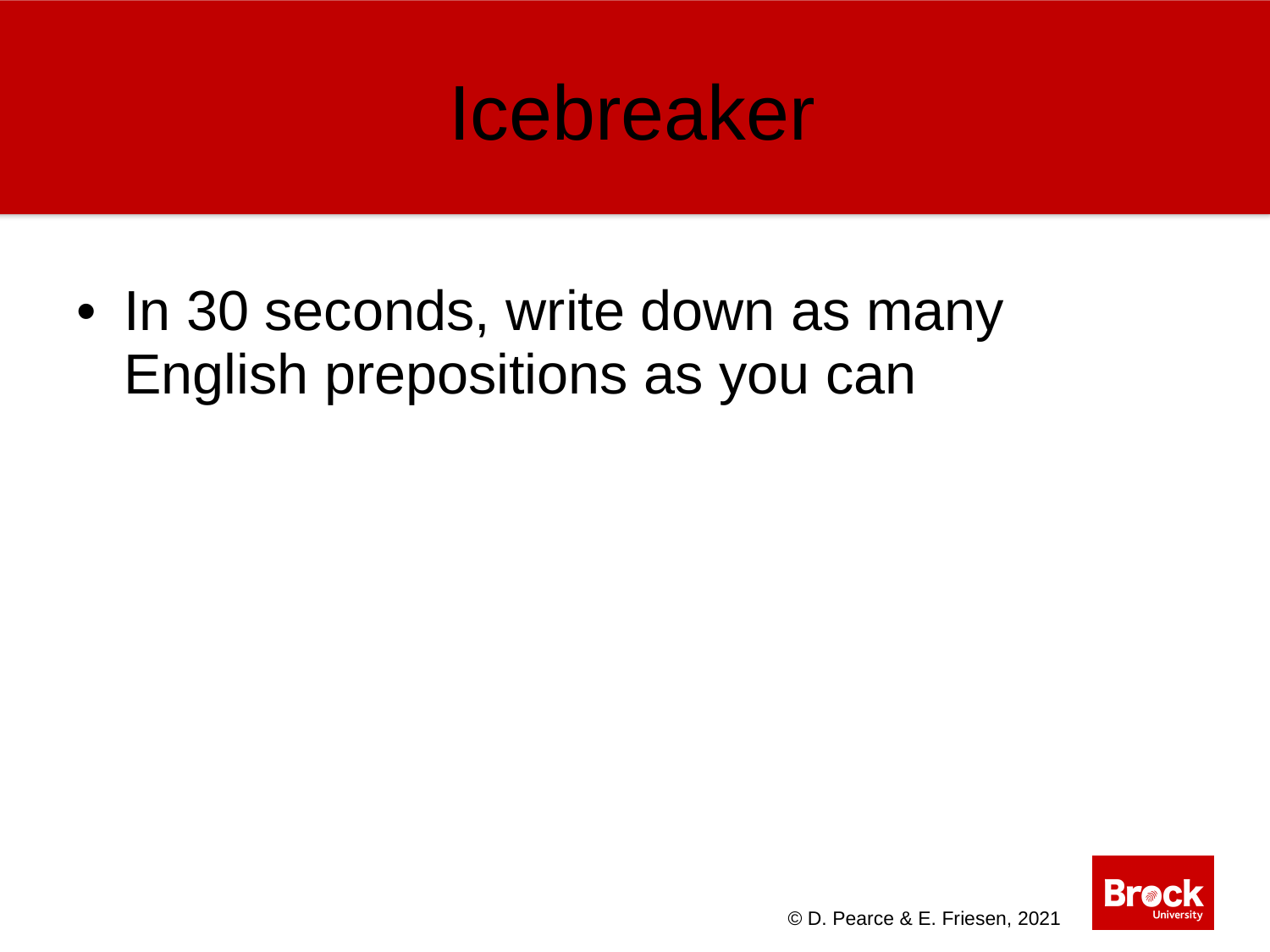

Icebreaker
In 30 seconds, write down as many English prepositions as you can